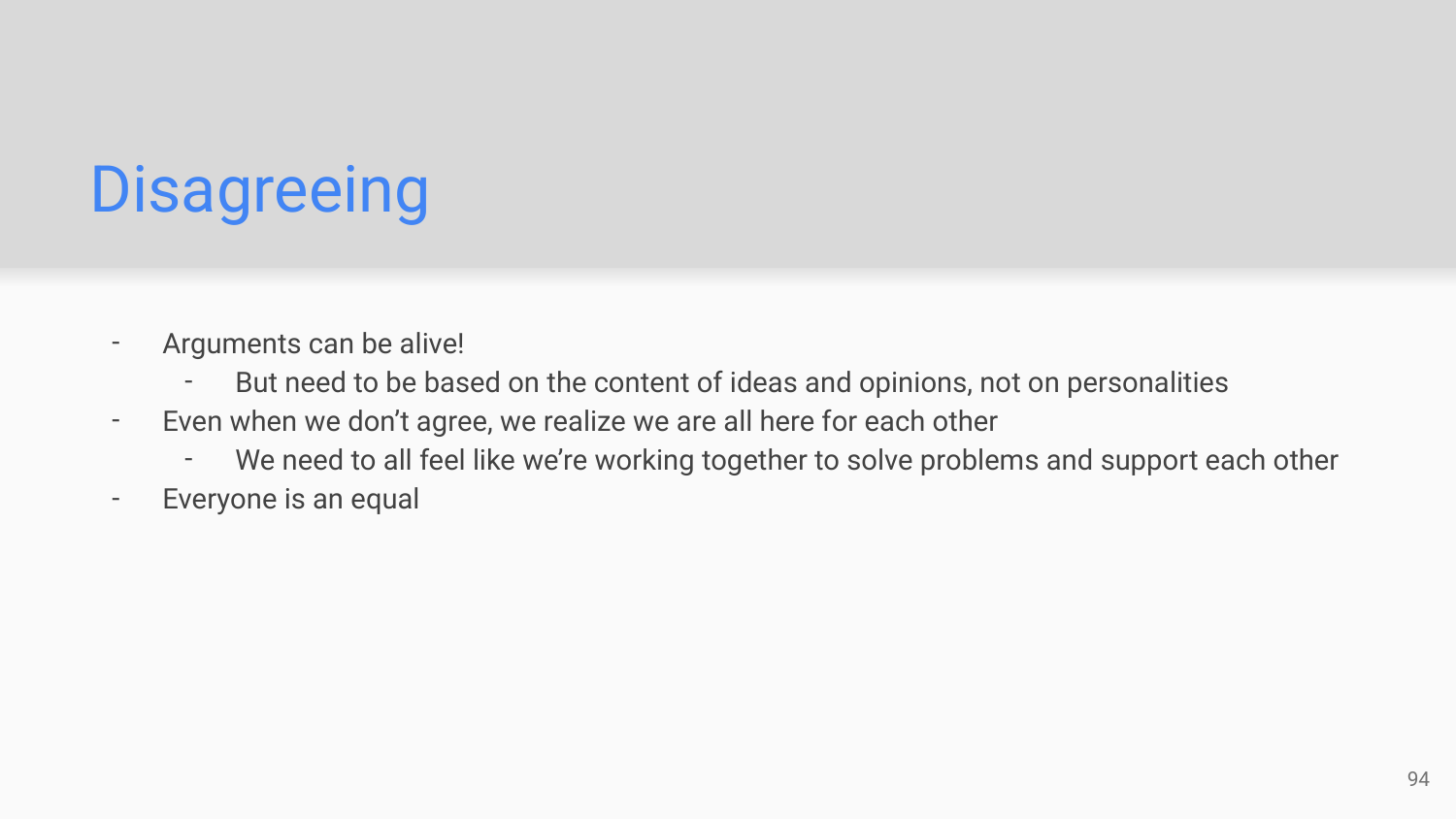

# Disagreeing
Arguments can be alive!
But need to be based on the content of ideas and opinions, not on personalities
Even when we don’t agree, we realize we are all here for each other
We need to all feel like we’re working together to solve problems and support each other
Everyone is an equal
94